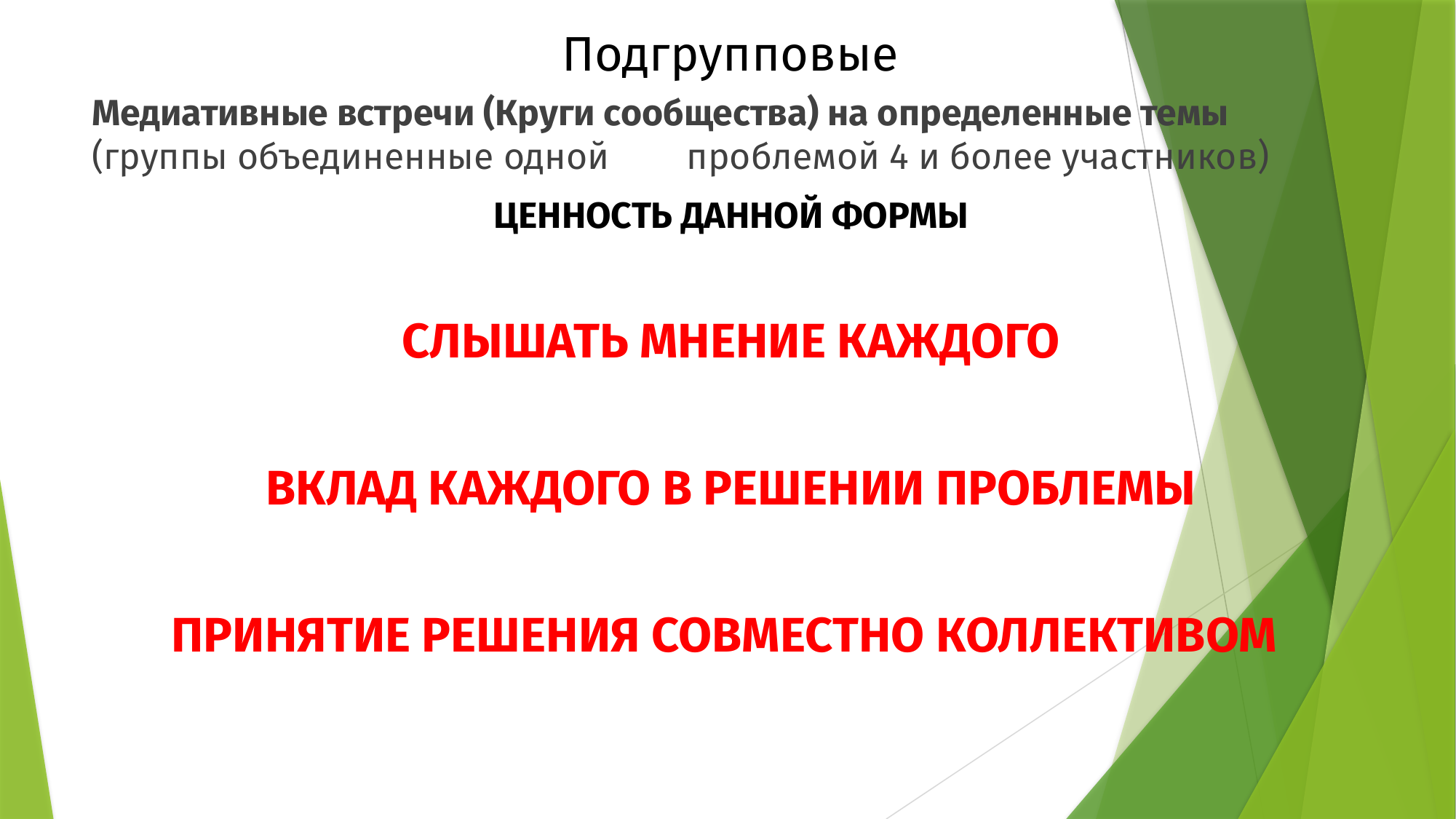

# Подгрупповые
Медиативные встречи (Круги сообщества) на определенные темы (группы объединенные одной        проблемой 4 и более участников)
ЦЕННОСТЬ ДАННОЙ ФОРМЫ

СЛЫШАТЬ МНЕНИЕ КАЖДОГО

ВКЛАД КАЖДОГО В РЕШЕНИИ ПРОБЛЕМЫ

ПРИНЯТИЕ РЕШЕНИЯ СОВМЕСТНО КОЛЛЕКТИВОМ